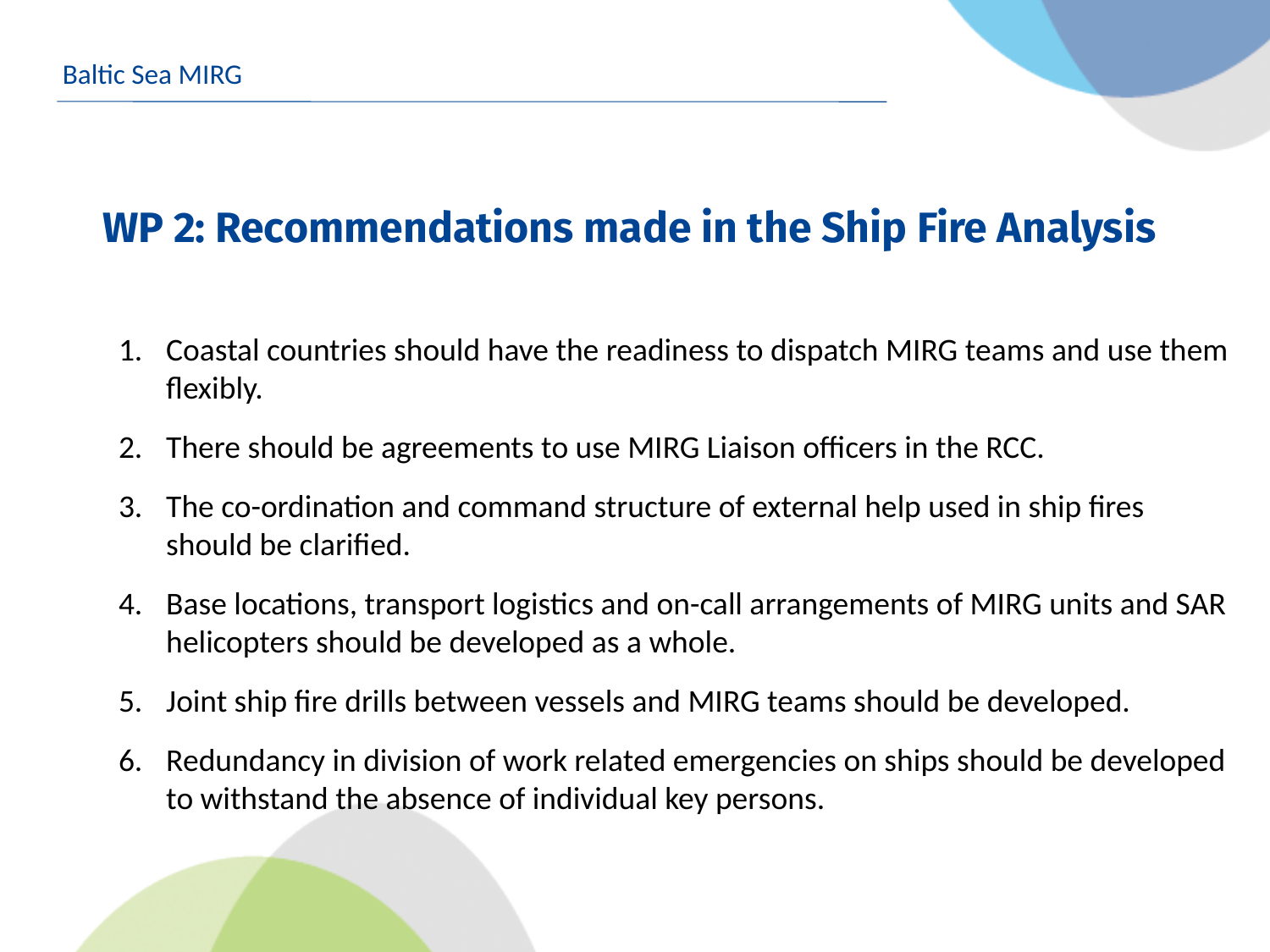

Baltic Sea MIRG
# WP 2: Recommendations made in the Ship Fire Analysis

Coastal countries should have the readiness to dispatch MIRG teams and use them flexibly.
There should be agreements to use MIRG Liaison officers in the RCC.
The co-ordination and command structure of external help used in ship fires should be clarified.
Base locations, transport logistics and on-call arrangements of MIRG units and SAR helicopters should be developed as a whole.
Joint ship fire drills between vessels and MIRG teams should be developed.
Redundancy in division of work related emergencies on ships should be developed to withstand the absence of individual key persons.